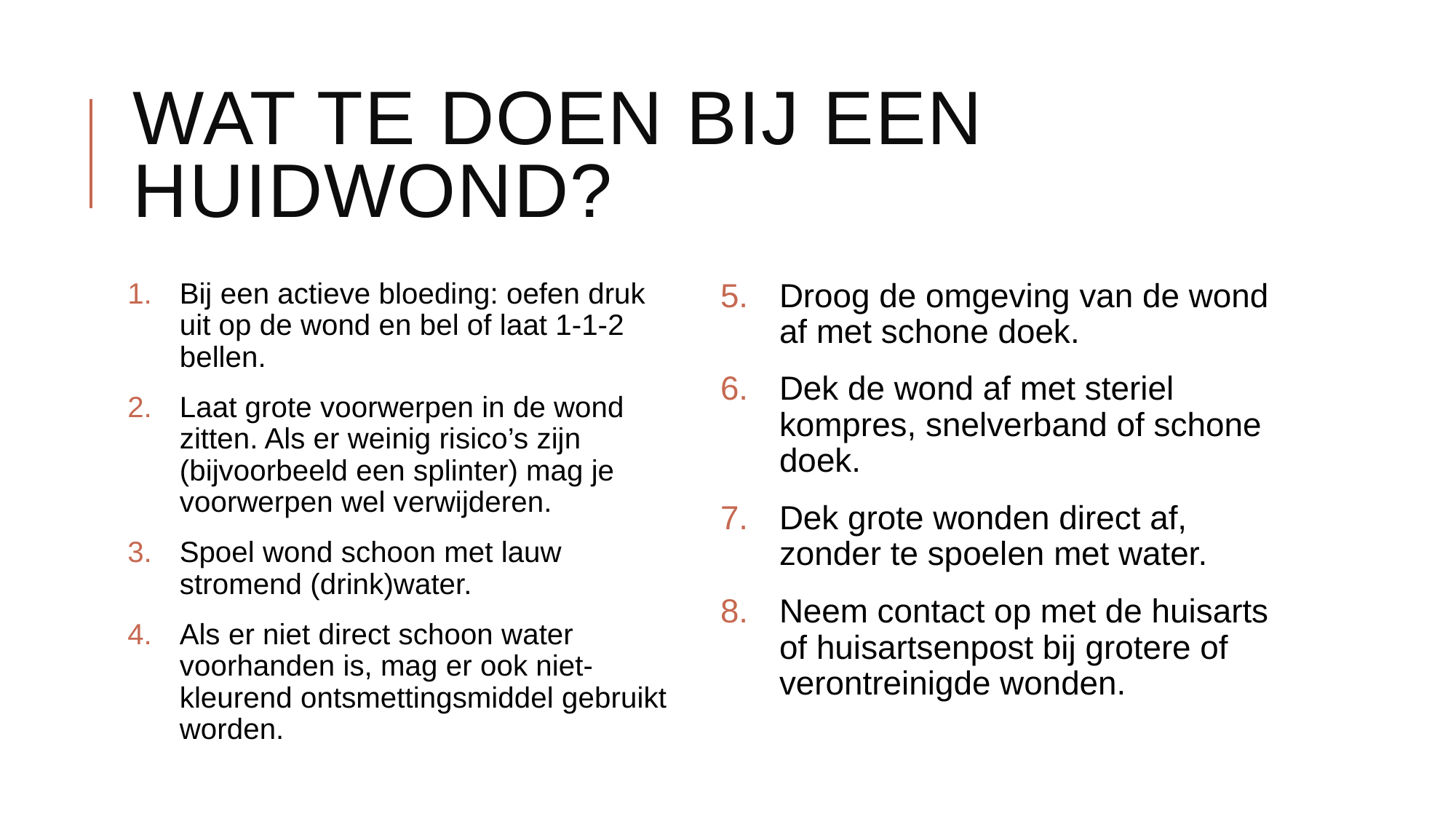

# Wat te doen bij een huidwond?
Bij een actieve bloeding: oefen druk uit op de wond en bel of laat 1-1-2 bellen.
Laat grote voorwerpen in de wond zitten. Als er weinig risico’s zijn (bijvoorbeeld een splinter) mag je voorwerpen wel verwijderen.
Spoel wond schoon met lauw stromend (drink)water.
Als er niet direct schoon water voorhanden is, mag er ook niet-kleurend ontsmettingsmiddel gebruikt worden.

Droog de omgeving van de wond af met schone doek.
Dek de wond af met steriel kompres, snelverband of schone doek.
Dek grote wonden direct af, zonder te spoelen met water.
Neem contact op met de huisarts of huisartsenpost bij grotere of verontreinigde wonden.